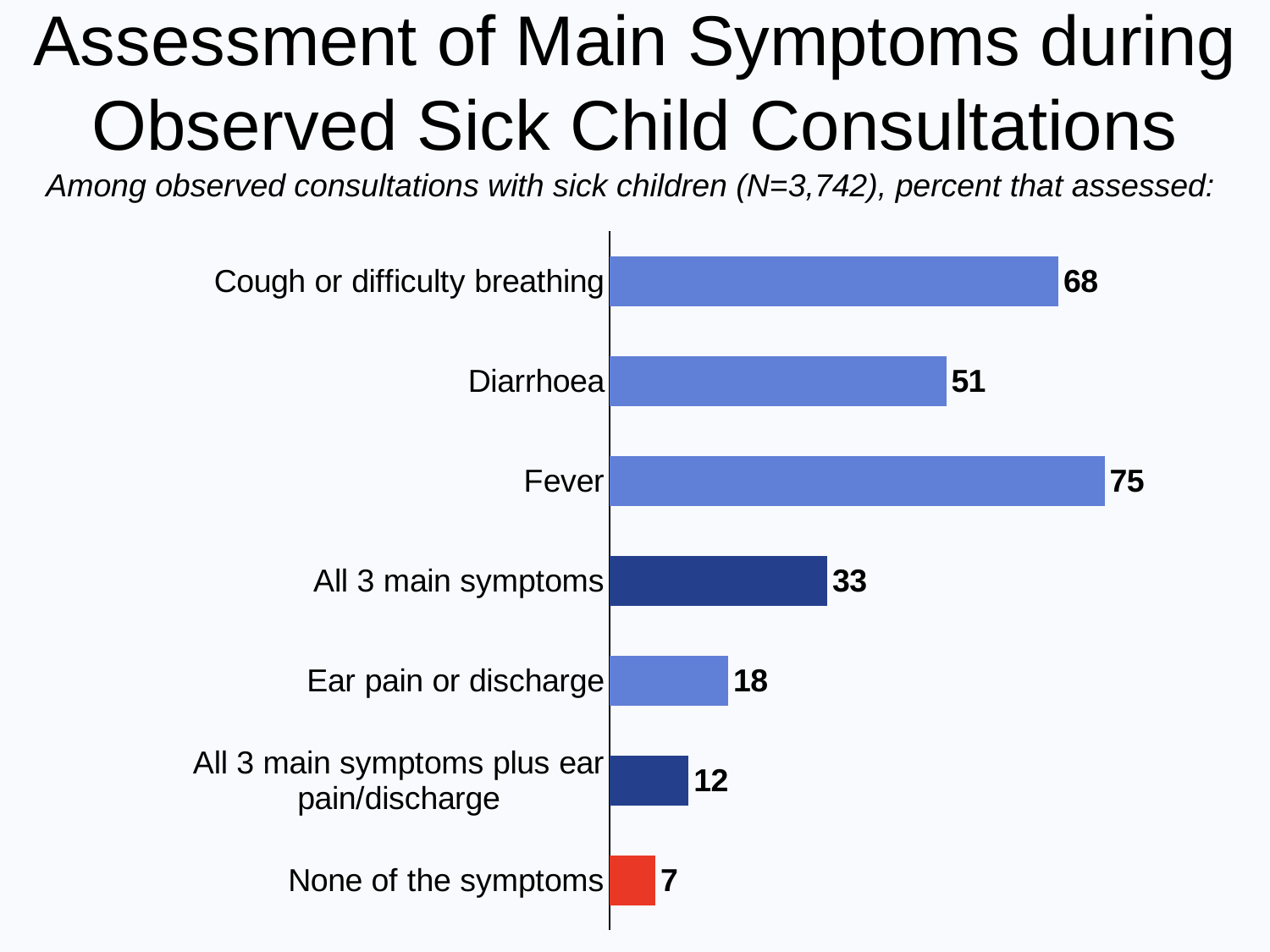

# Assessment of Main Symptoms during Observed Sick Child Consultations
Among observed consultations with sick children (N=3,742), percent that assessed:

### Chart

| Category | Series 1 |
|---|---|
| None of the symptoms | 7.0 |
| All 3 main symptoms plus ear pain/discharge | 12.0 |
| Ear pain or discharge | 18.0 |
| All 3 main symptoms | 33.0 |
| Fever | 75.0 |
| Diarrhoea | 51.0 |
| Cough or difficulty breathing | 68.0 |